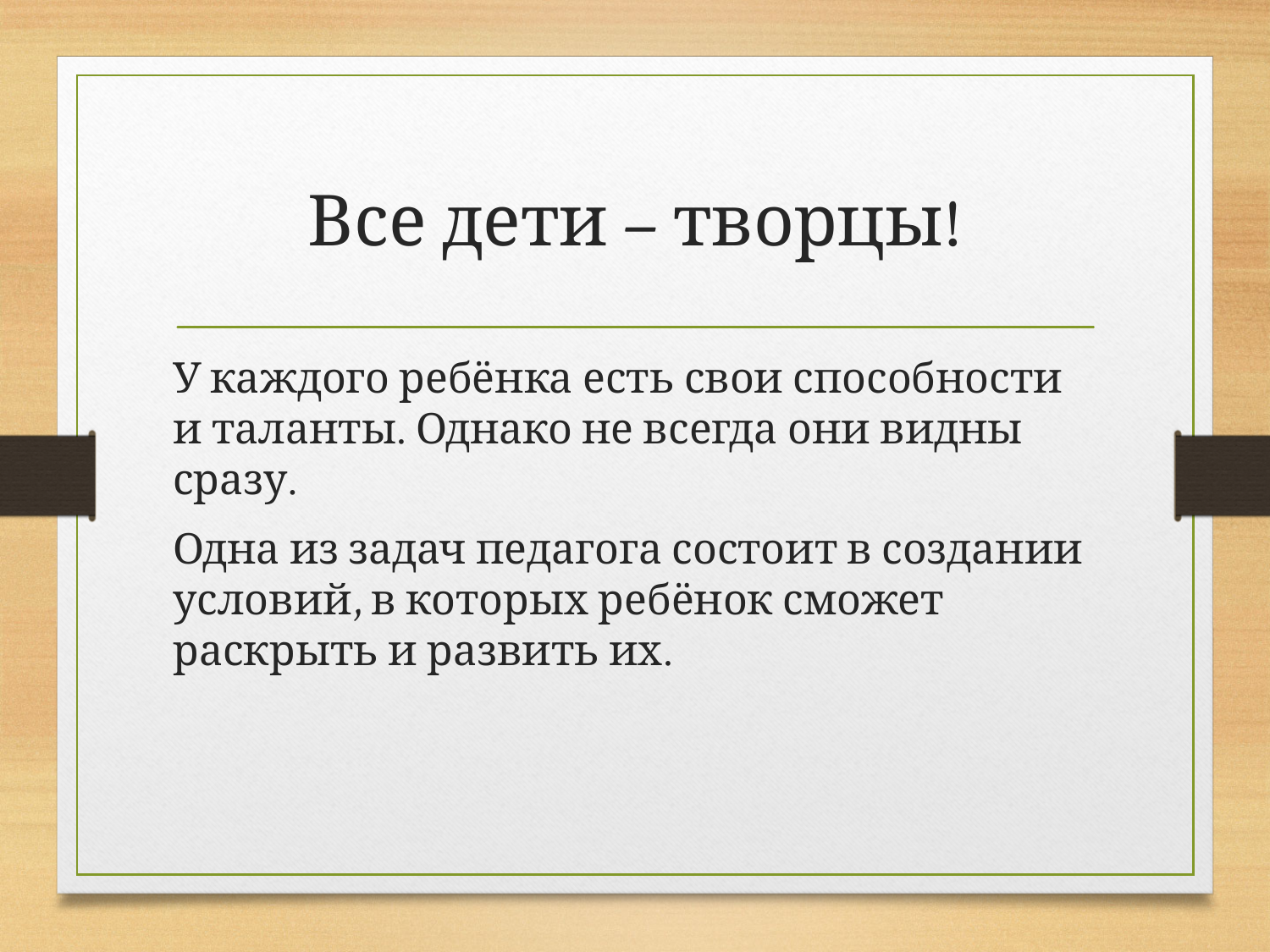

# Все дети – творцы!
У каждого ребёнка есть свои способности и таланты. Однако не всегда они видны сразу.
Одна из задач педагога состоит в создании условий, в которых ребёнок сможет раскрыть и развить их.